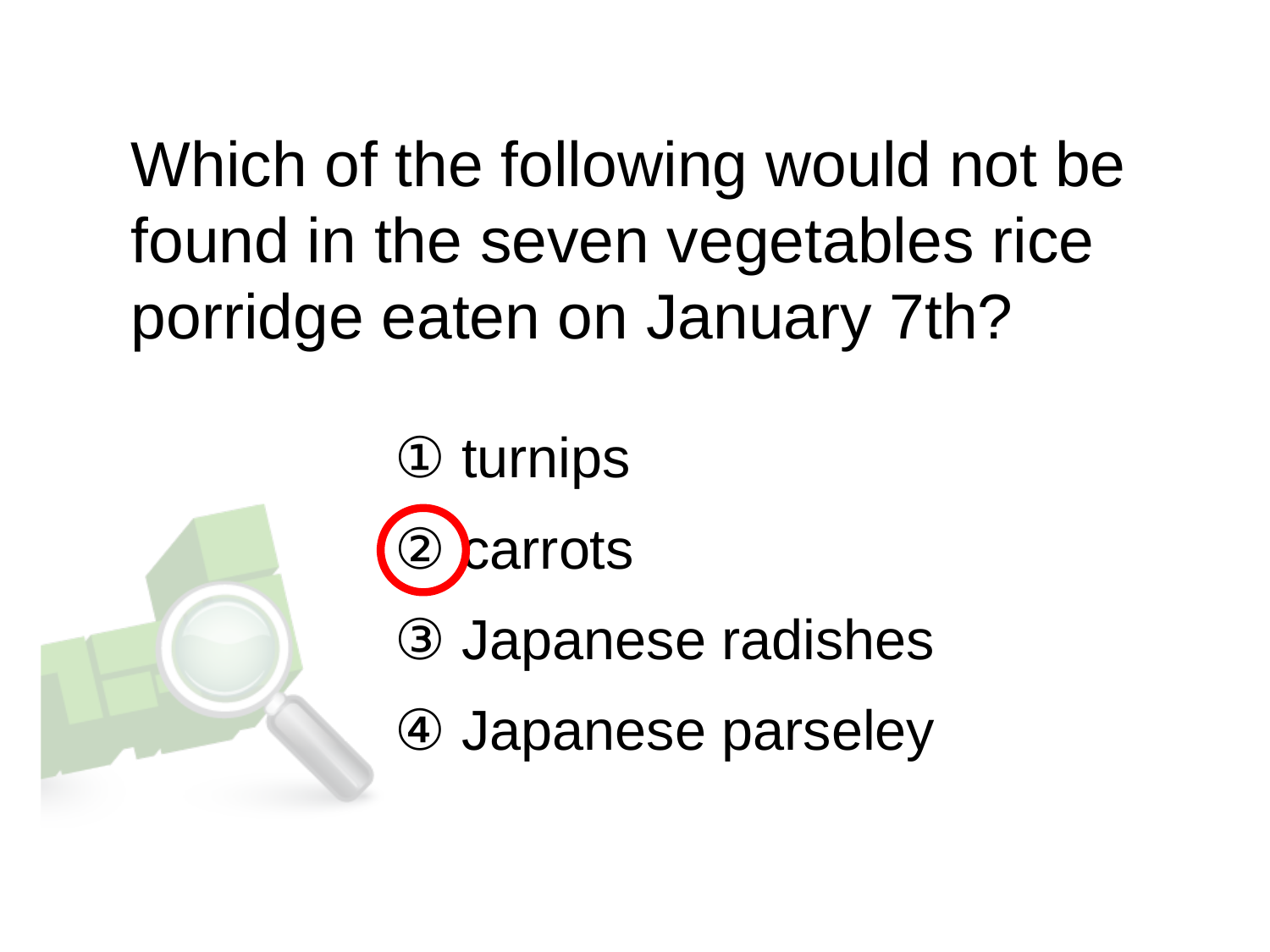

# Which of the following would not be found in the seven vegetables rice porridge eaten on January 7th?
① turnips
② carrots
③ Japanese radishes
④ Japanese parseley